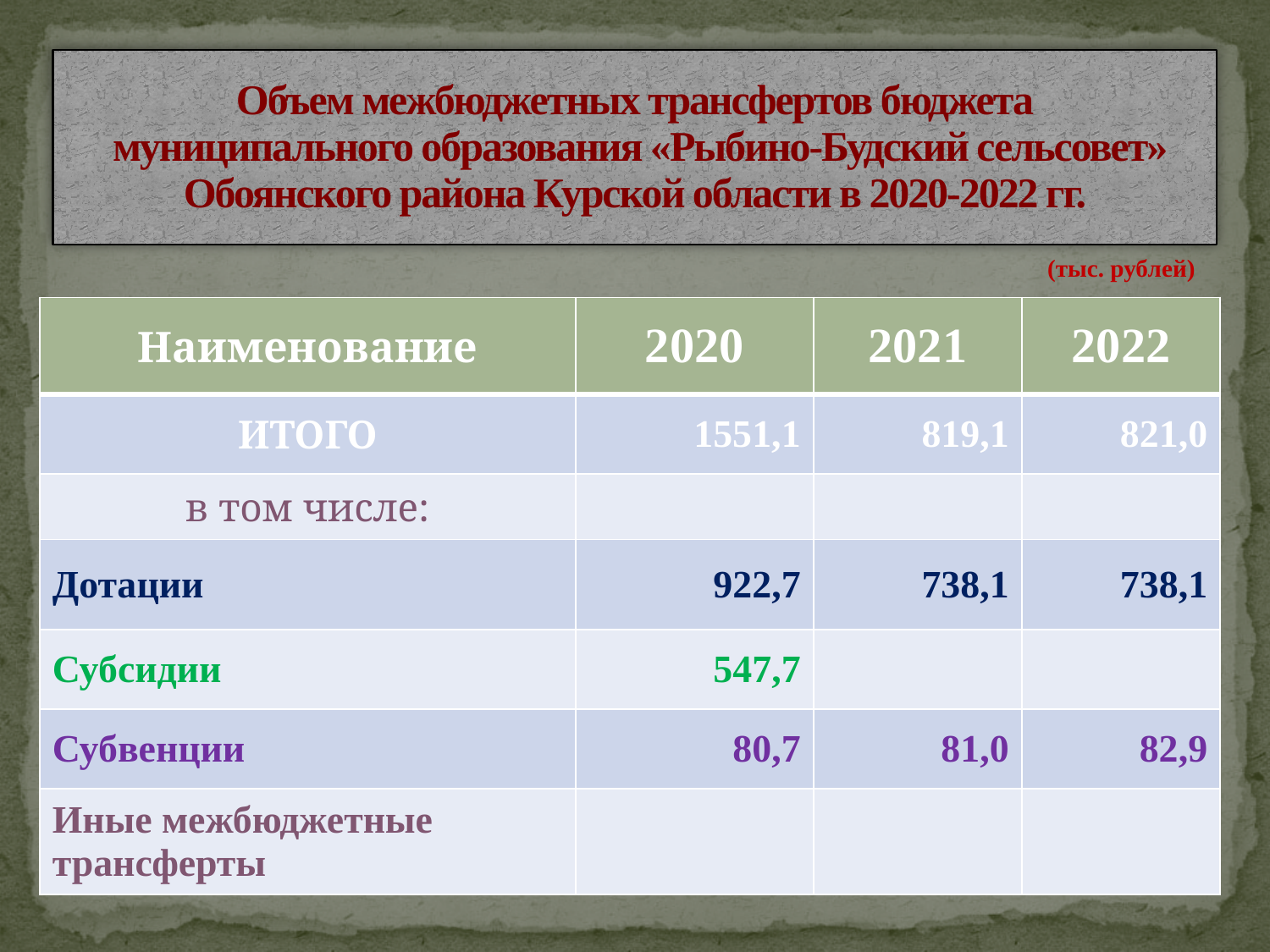

Объем межбюджетных трансфертов бюджета
 муниципального образования «Рыбино-Будский сельсовет» Обоянского района Курской области в 2020-2022 гг.
(тыс. рублей)
| Наименование | 2020 | 2021 | 2022 |
| --- | --- | --- | --- |
| ИТОГО | 1551,1 | 819,1 | 821,0 |
| в том числе: |  |  |  |
| Дотации | 922,7 | 738,1 | 738,1 |
| Субсидии | 547,7 |  |  |
| Субвенции | 80,7 | 81,0 | 82,9 |
| Иные межбюджетные трансферты |  |  |  |